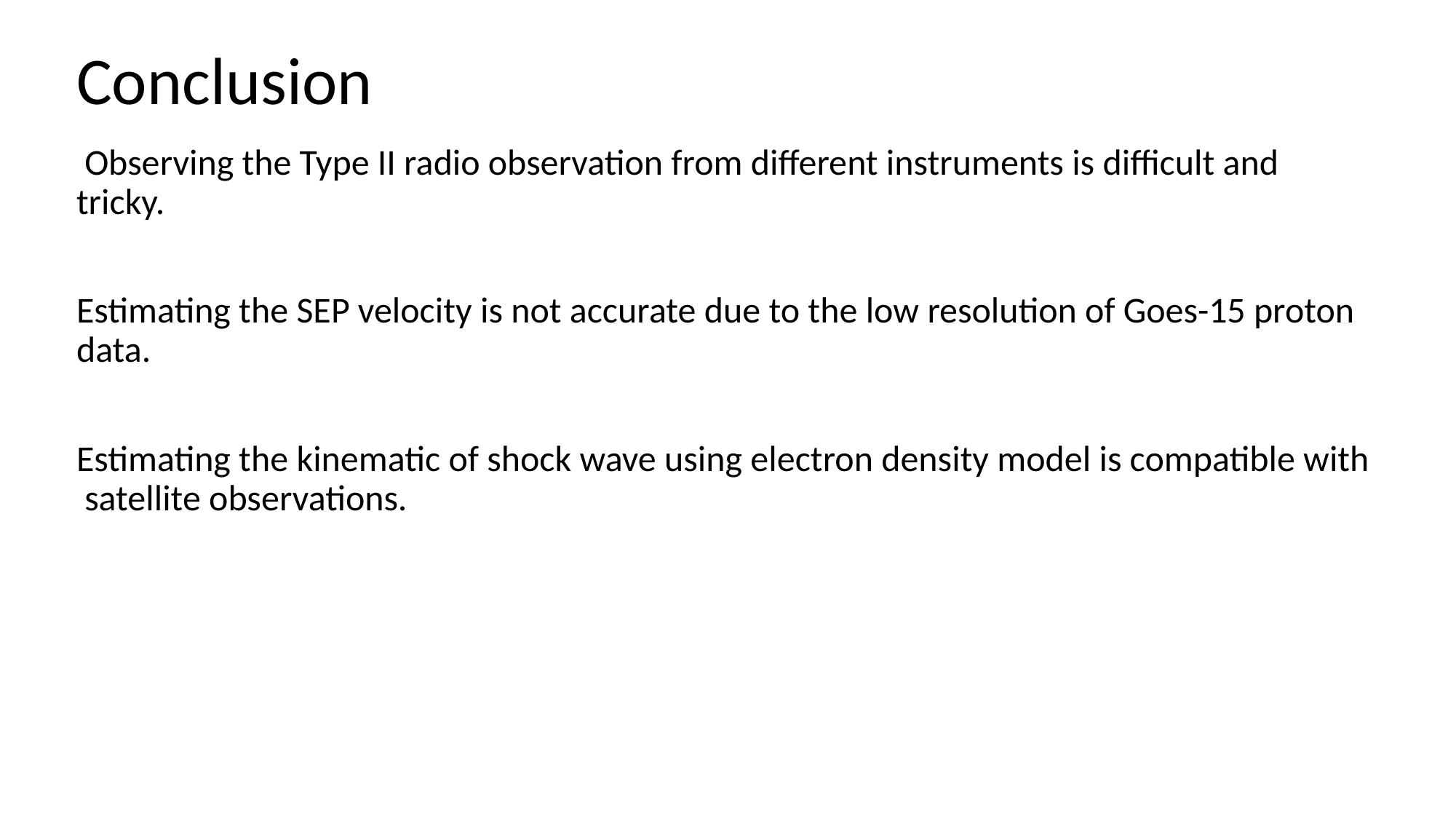

# Conclusion
 Observing the Type II radio observation from different instruments is difficult and tricky.

Estimating the SEP velocity is not accurate due to the low resolution of Goes-15 proton data.

Estimating the kinematic of shock wave using electron density model is compatible with  satellite observations.